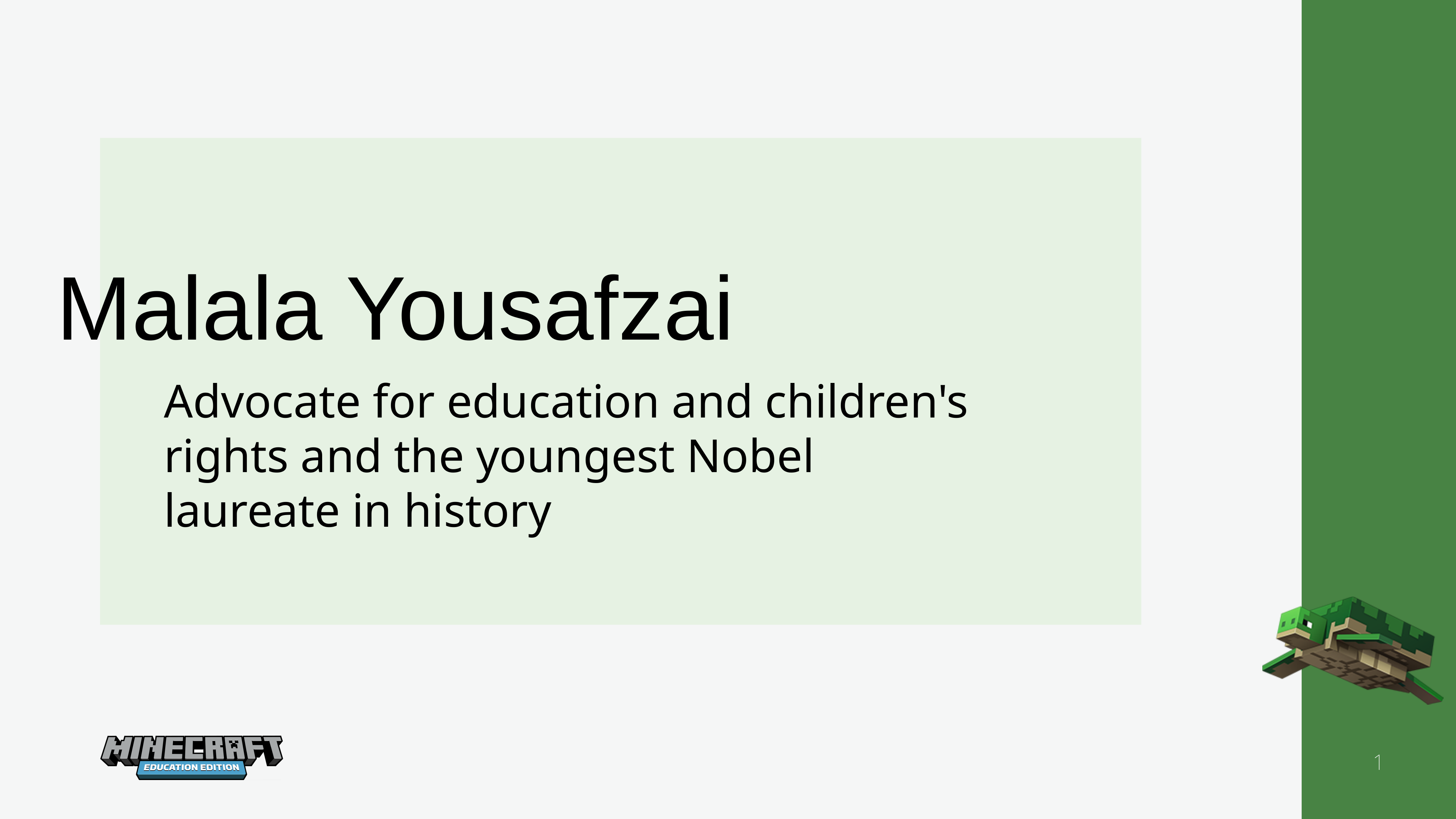

Malala Yousafzai

Advocate for education and children's rights and the youngest Nobel laureate in history
1